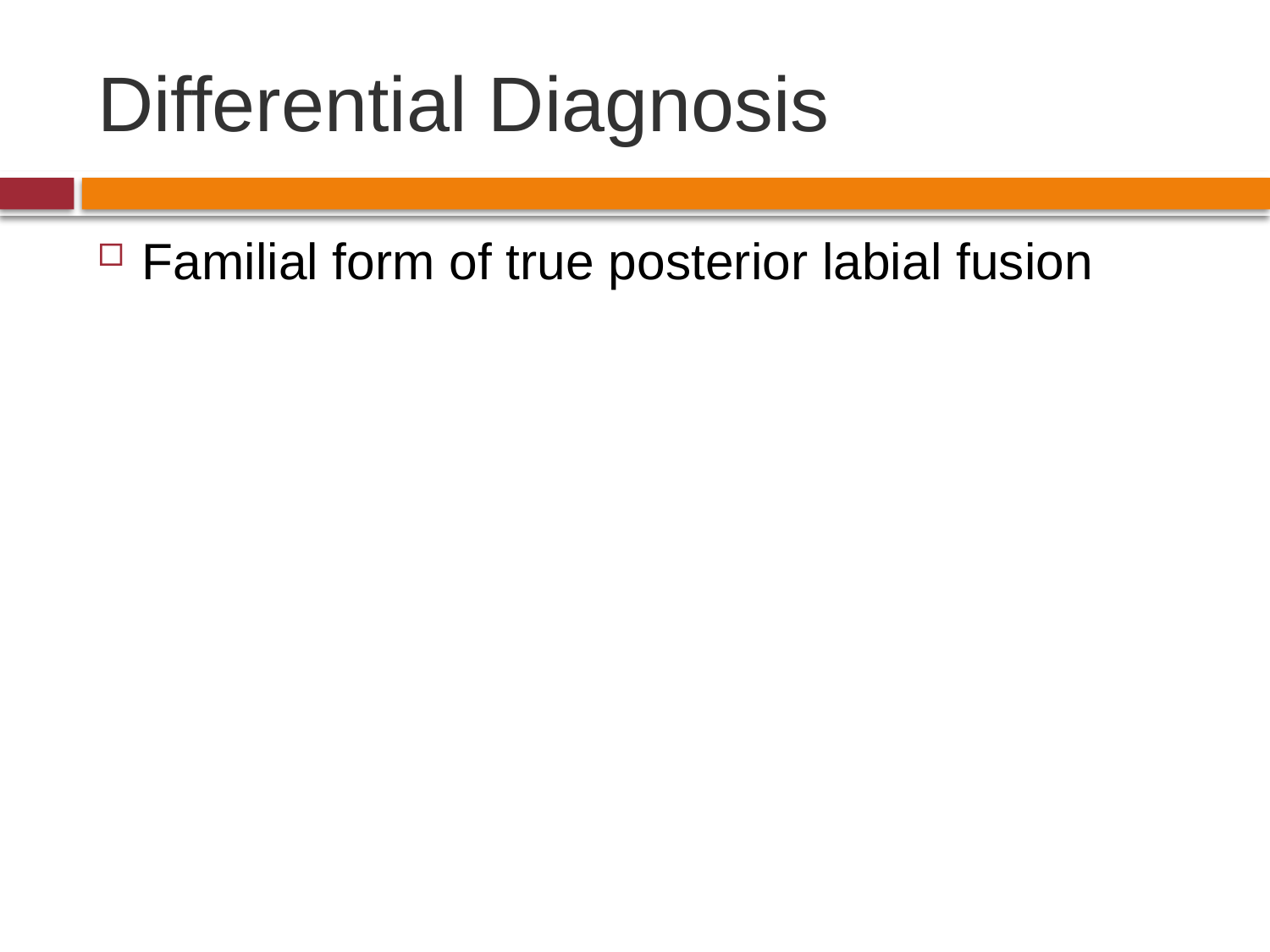

# Differential Diagnosis
Familial form of true posterior labial fusion